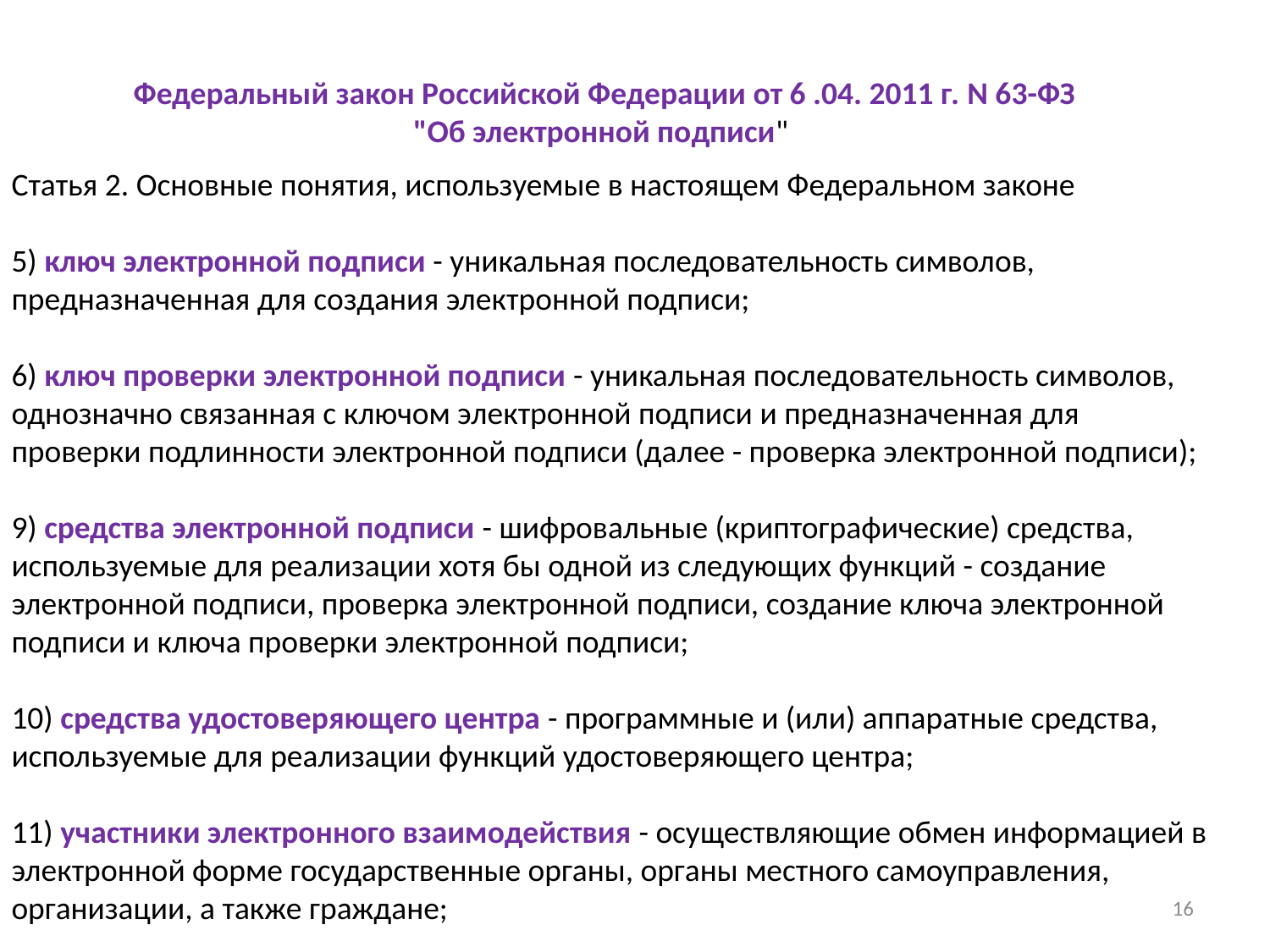

Федеральный закон Российской Федерации от 6 .04. 2011 г. N 63-ФЗ
"Об электронной подписи"
Статья 2. Основные понятия, используемые в настоящем Федеральном законе

5) ключ электронной подписи - уникальная последовательность символов, предназначенная для создания электронной подписи;

6) ключ проверки электронной подписи - уникальная последовательность символов, однозначно связанная с ключом электронной подписи и предназначенная для проверки подлинности электронной подписи (далее - проверка электронной подписи);

9) средства электронной подписи - шифровальные (криптографические) средства, используемые для реализации хотя бы одной из следующих функций - создание электронной подписи, проверка электронной подписи, создание ключа электронной подписи и ключа проверки электронной подписи;

10) средства удостоверяющего центра - программные и (или) аппаратные средства, используемые для реализации функций удостоверяющего центра;

11) участники электронного взаимодействия - осуществляющие обмен информацией в электронной форме государственные органы, органы местного самоуправления, организации, а также граждане;
16